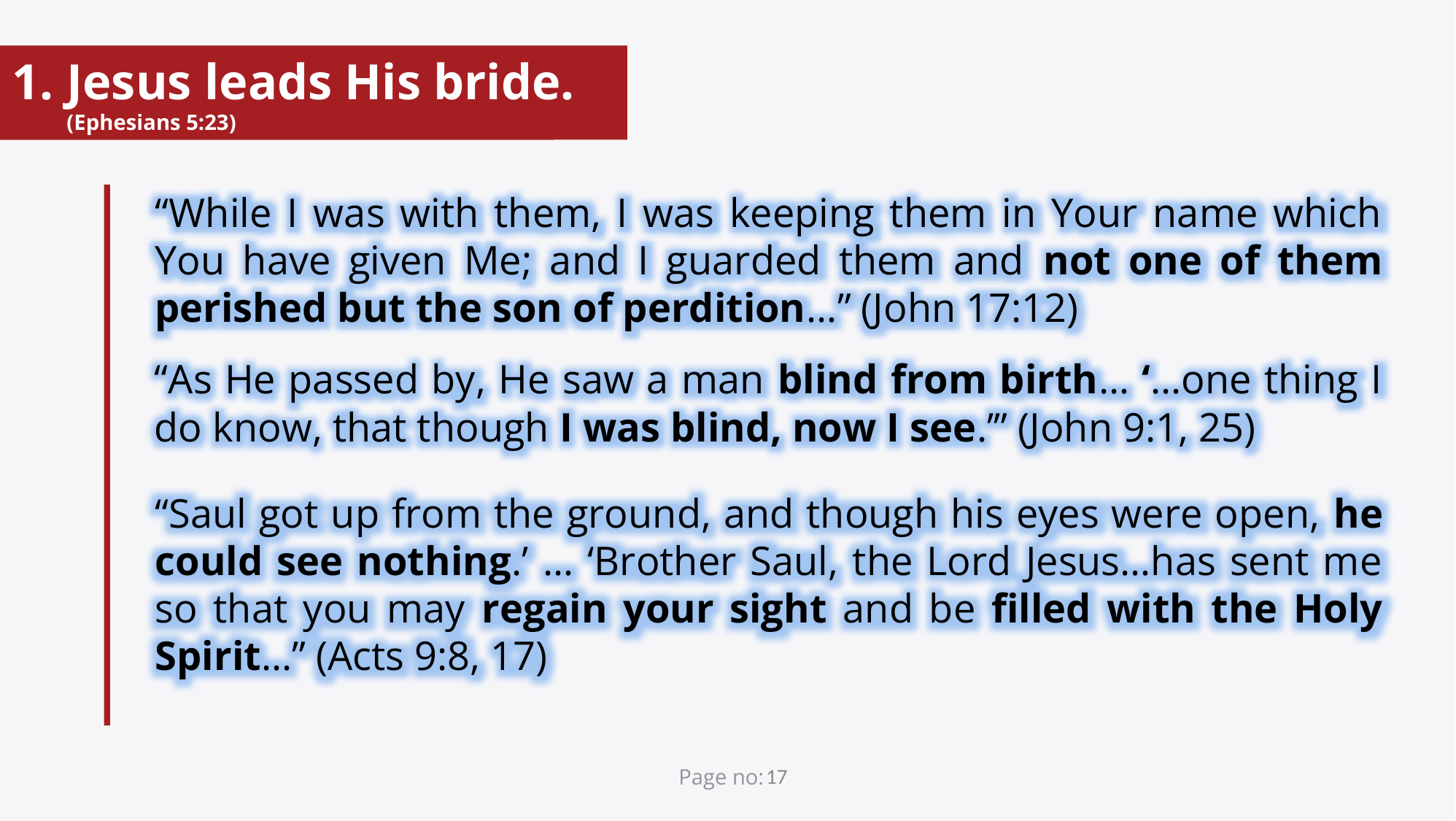

Jesus leads His bride. (Ephesians 5:23)

“While I was with them, I was keeping them in Your name which You have given Me; and I guarded them and not one of them perished but the son of perdition…” (John 17:12)
“As He passed by, He saw a man blind from birth… ‘…one thing I do know, that though I was blind, now I see.’” (John 9:1, 25)
“Saul got up from the ground, and though his eyes were open, he could see nothing.’ … ‘Brother Saul, the Lord Jesus…has sent me so that you may regain your sight and be filled with the Holy Spirit…” (Acts 9:8, 17)